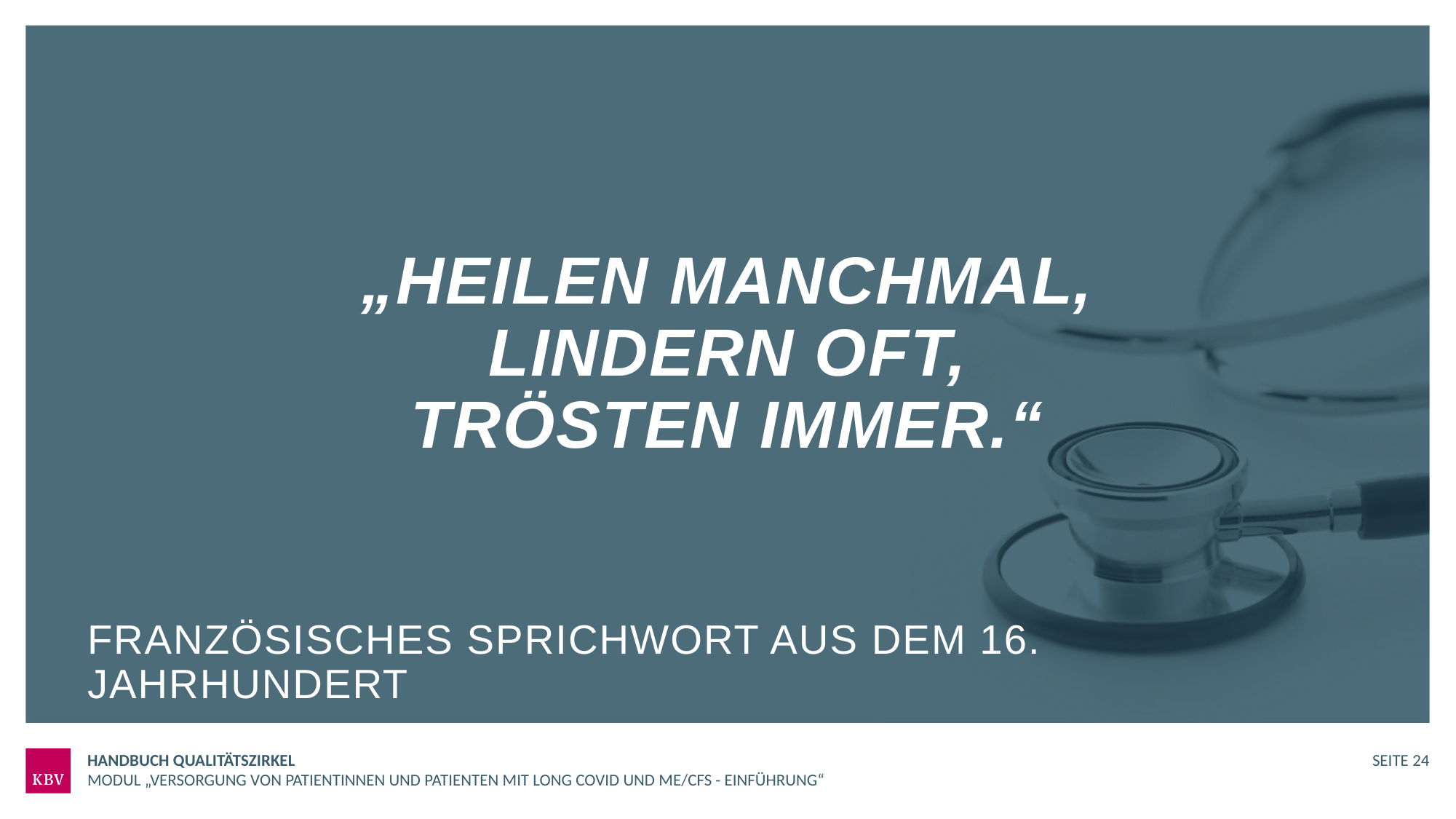

„HEILEN MANCHMAL,
LINDERN OFT,
TRÖSTEN IMMER.“

Französisches Sprichwort aus dem 16. Jahrhundert
Handbuch Qualitätszirkel
Seite 24
Modul „Versorgung von Patientinnen und Patienten mit Long COVID und ME/CFS - Einführung“